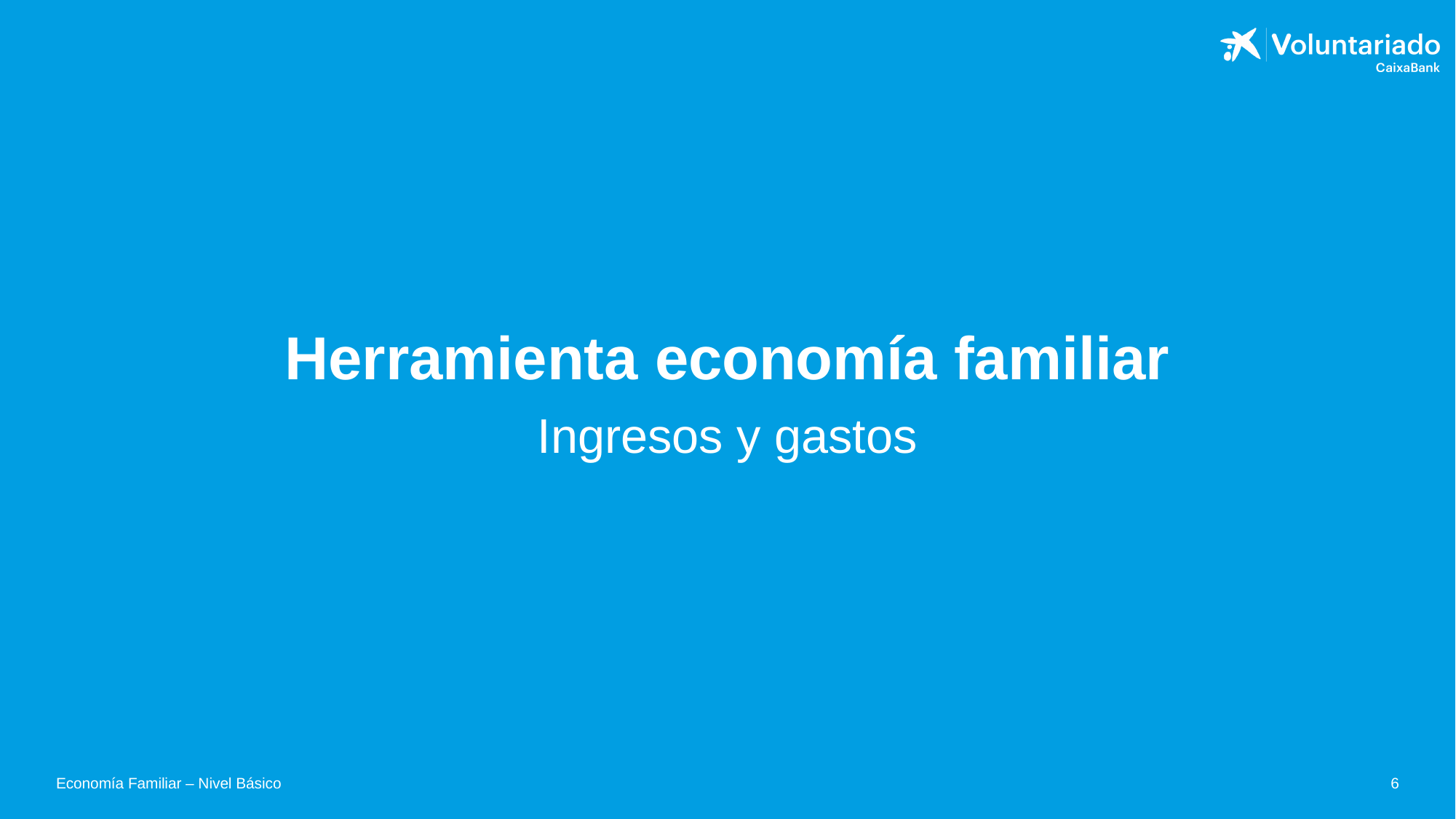

# Herramienta economía familiar
Ingresos y gastos